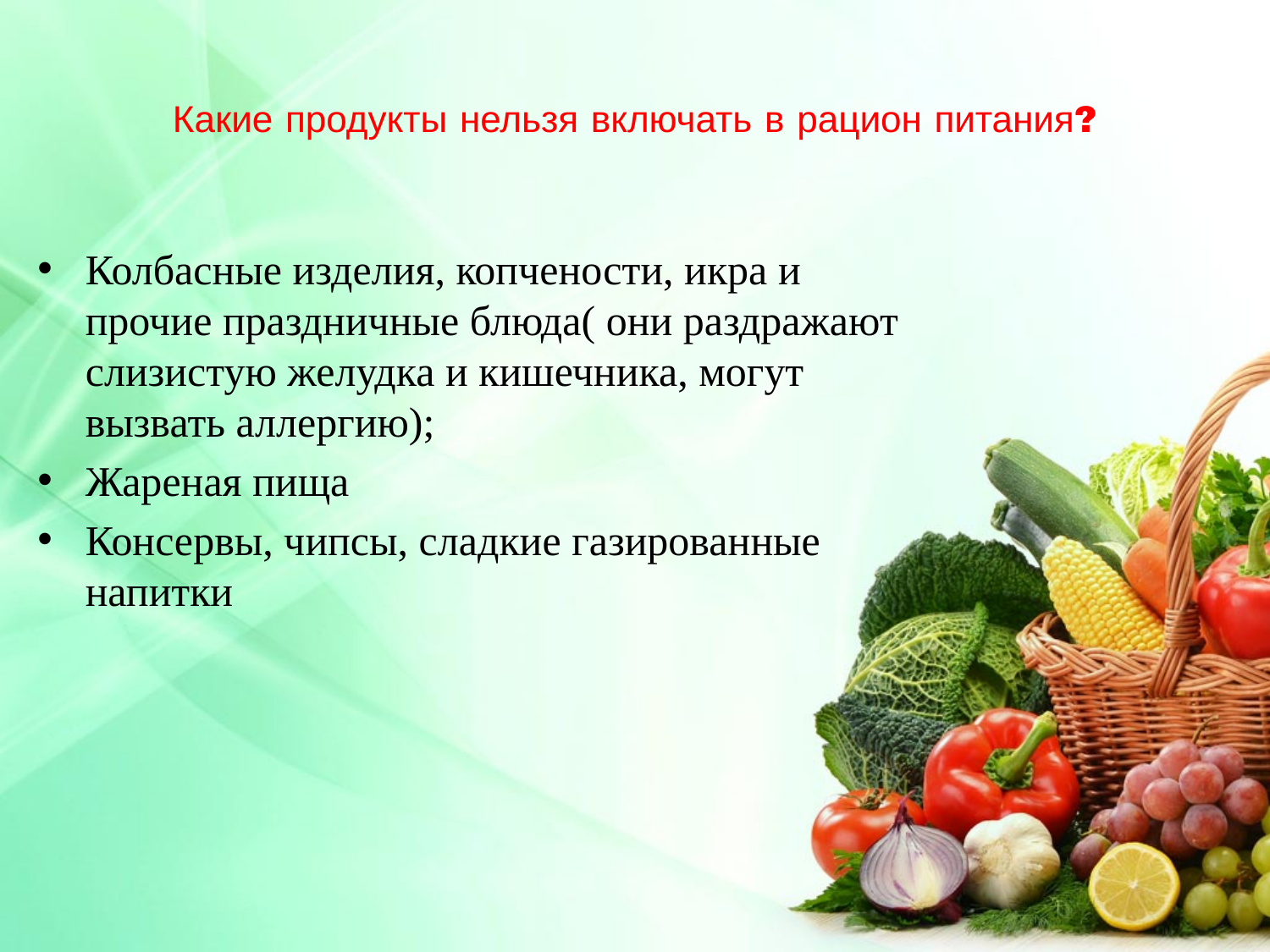

# Какие продукты нельзя включать в рацион питания?
Колбасные изделия, копчености, икра и прочие праздничные блюда( они раздражают слизистую желудка и кишечника, могут вызвать аллергию);
Жареная пища
Консервы, чипсы, сладкие газированные напитки